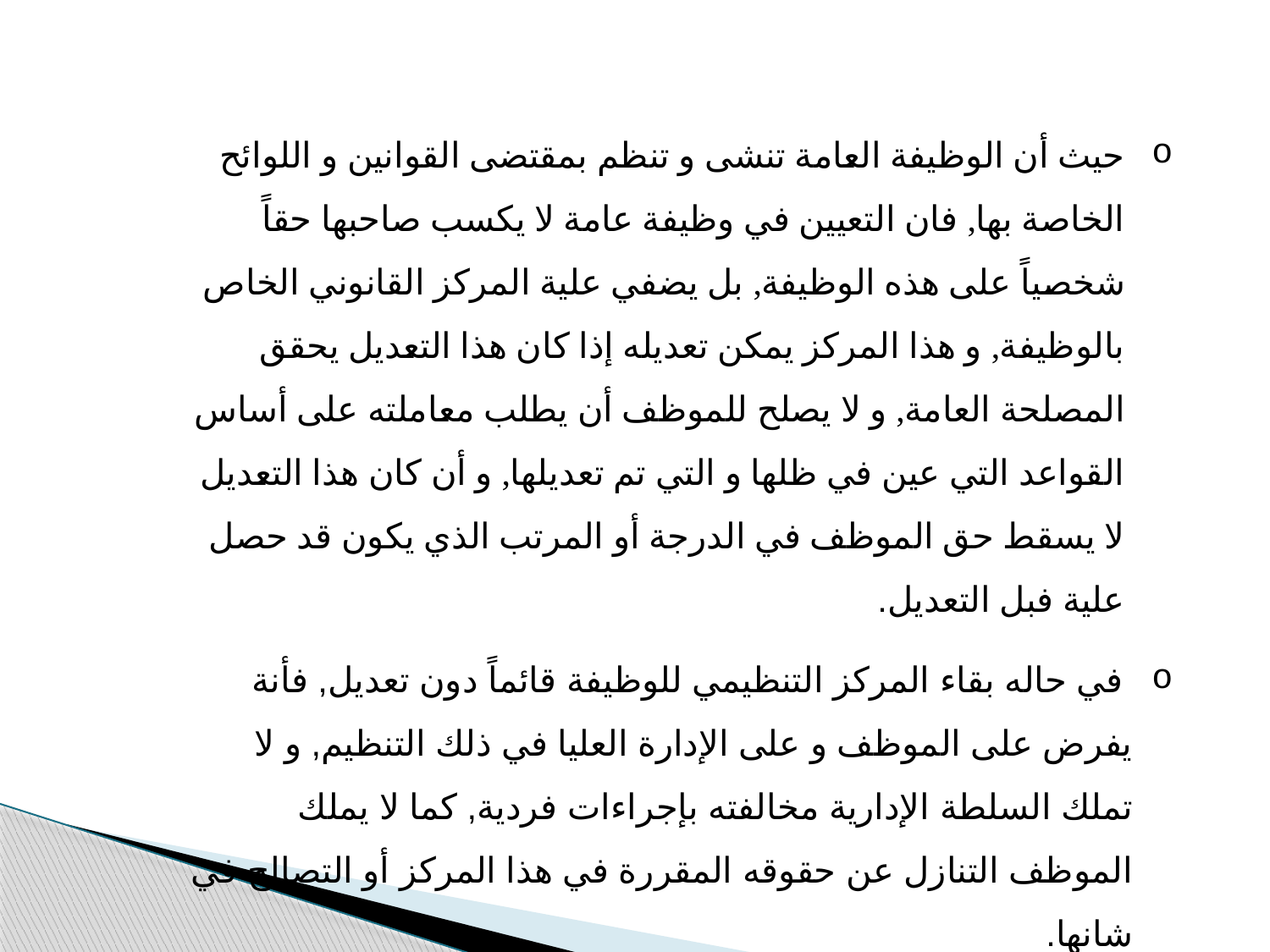

حيث أن الوظيفة العامة تنشى و تنظم بمقتضى القوانين و اللوائح الخاصة بها, فان التعيين في وظيفة عامة لا يكسب صاحبها حقاً شخصياً على هذه الوظيفة, بل يضفي علية المركز القانوني الخاص بالوظيفة, و هذا المركز يمكن تعديله إذا كان هذا التعديل يحقق المصلحة العامة, و لا يصلح للموظف أن يطلب معاملته على أساس القواعد التي عين في ظلها و التي تم تعديلها, و أن كان هذا التعديل لا يسقط حق الموظف في الدرجة أو المرتب الذي يكون قد حصل علية فبل التعديل.
 في حاله بقاء المركز التنظيمي للوظيفة قائماً دون تعديل, فأنة يفرض على الموظف و على الإدارة العليا في ذلك التنظيم, و لا تملك السلطة الإدارية مخالفته بإجراءات فردية, كما لا يملك الموظف التنازل عن حقوقه المقررة في هذا المركز أو التصالح في شانها.